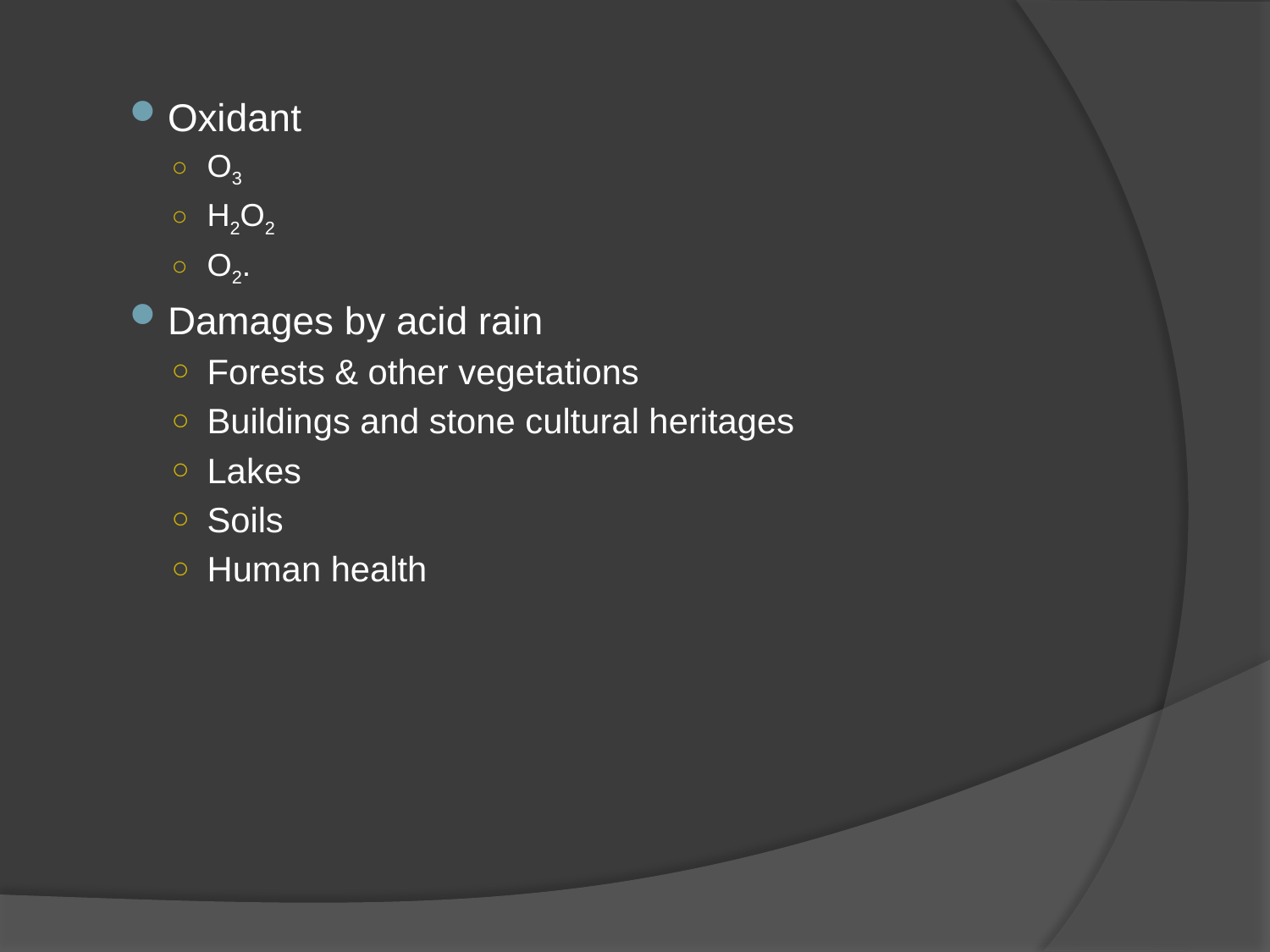

Oxidant
O3
H2O2
O2.
Damages by acid rain
Forests & other vegetations
Buildings and stone cultural heritages
Lakes
Soils
Human health